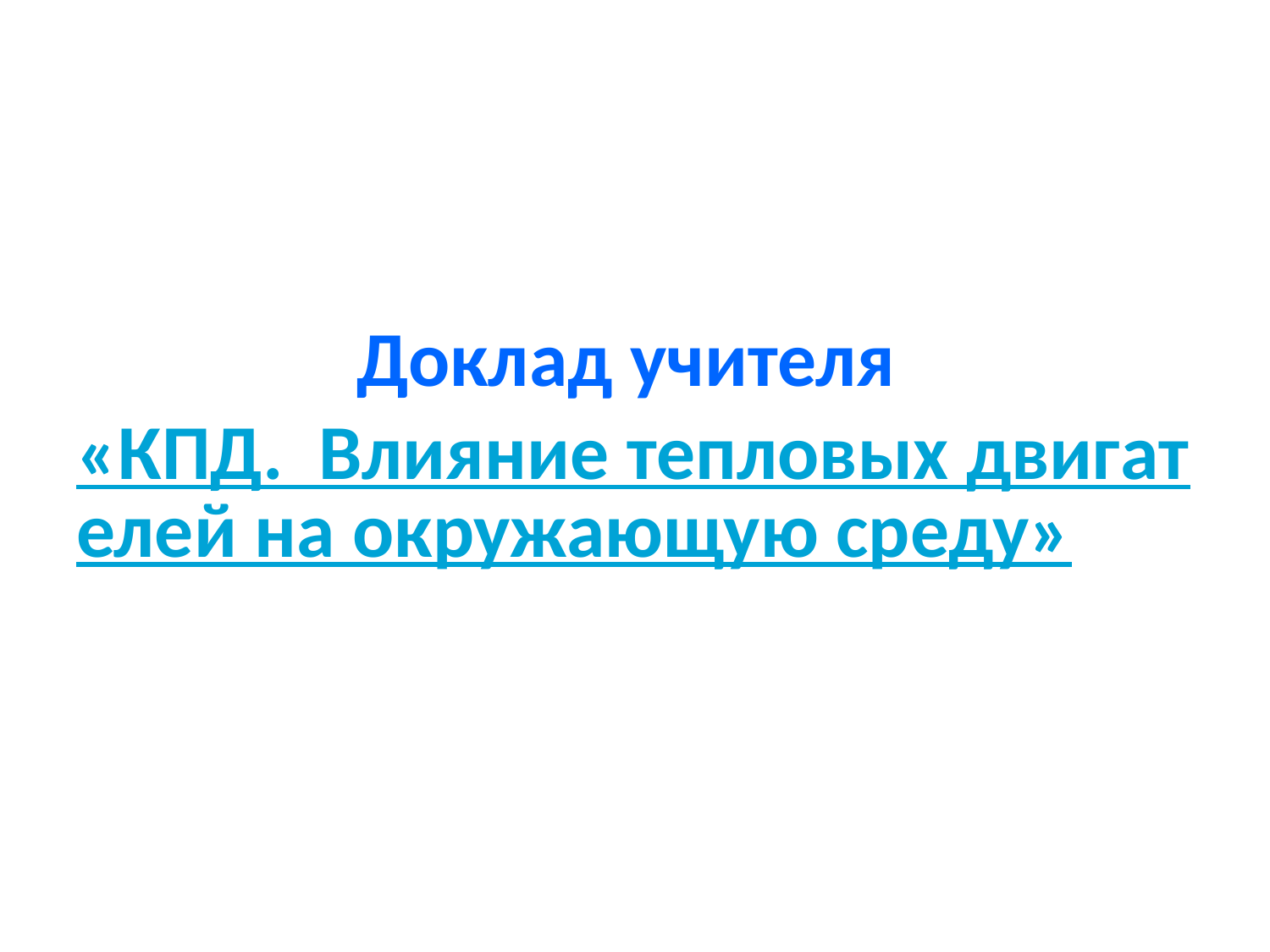

# Доклад учителя «КПД.  Влияние тепловых двигателей на окружающую среду»